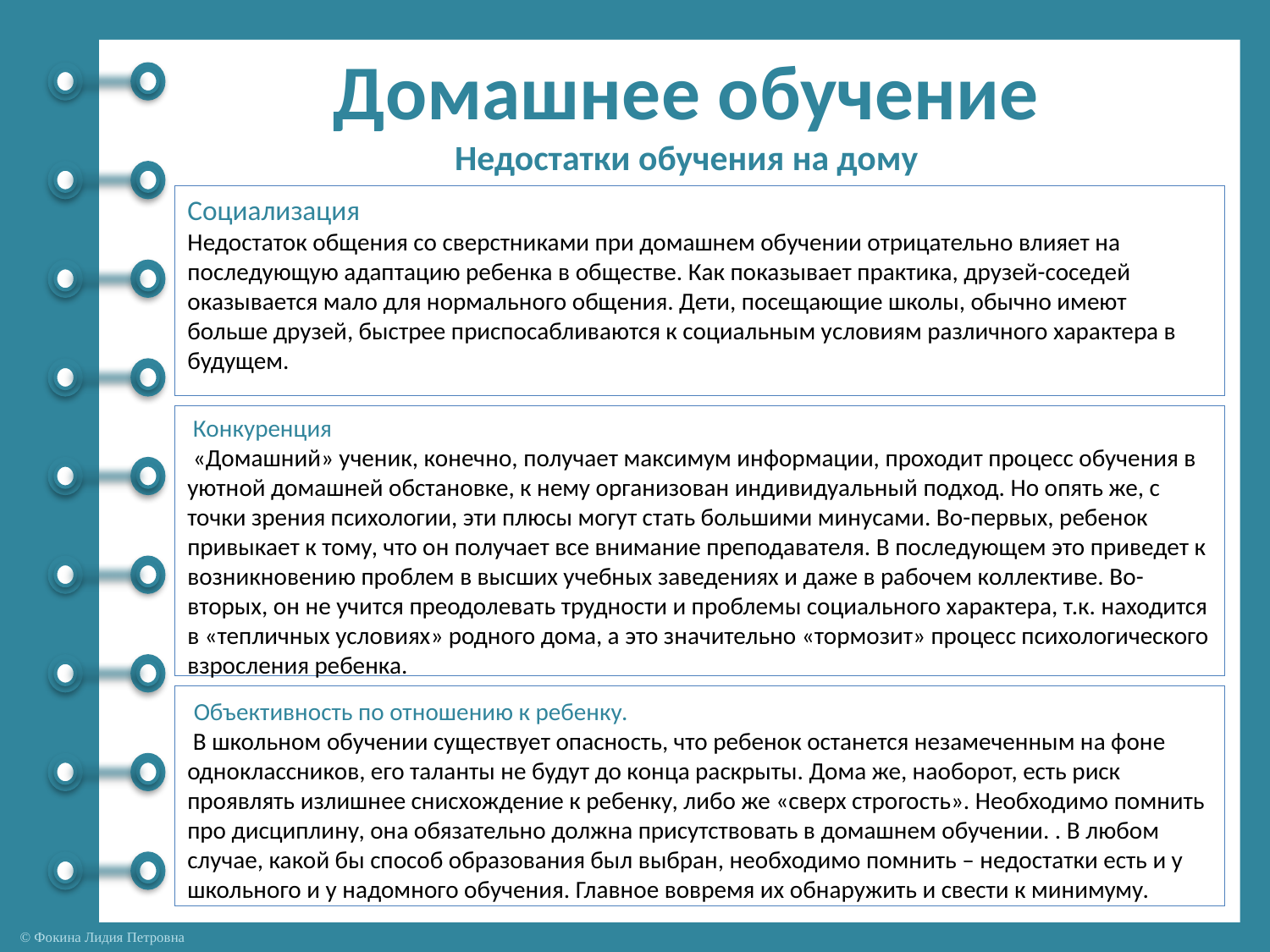

Домашнее обучение
Недостатки обучения на дому
# Социализация Недостаток общения со сверстниками при домашнем обучении отрицательно влияет на последующую адаптацию ребенка в обществе. Как показывает практика, друзей-соседей оказывается мало для нормального общения. Дети, посещающие школы, обычно имеют больше друзей, быстрее приспосабливаются к социальным условиям различного характера в будущем.
 Конкуренция
 «Домашний» ученик, конечно, получает максимум информации, проходит процесс обучения в уютной домашней обстановке, к нему организован индивидуальный подход. Но опять же, с точки зрения психологии, эти плюсы могут стать большими минусами. Во-первых, ребенок привыкает к тому, что он получает все внимание преподавателя. В последующем это приведет к возникновению проблем в высших учебных заведениях и даже в рабочем коллективе. Во-вторых, он не учится преодолевать трудности и проблемы социального характера, т.к. находится в «тепличных условиях» родного дома, а это значительно «тормозит» процесс психологического взросления ребенка.
 Объективность по отношению к ребенку.
 В школьном обучении существует опасность, что ребенок останется незамеченным на фоне одноклассников, его таланты не будут до конца раскрыты. Дома же, наоборот, есть риск проявлять излишнее снисхождение к ребенку, либо же «сверх строгость». Необходимо помнить про дисциплину, она обязательно должна присутствовать в домашнем обучении. . В любом случае, какой бы способ образования был выбран, необходимо помнить – недостатки есть и у школьного и у надомного обучения. Главное вовремя их обнаружить и свести к минимуму.